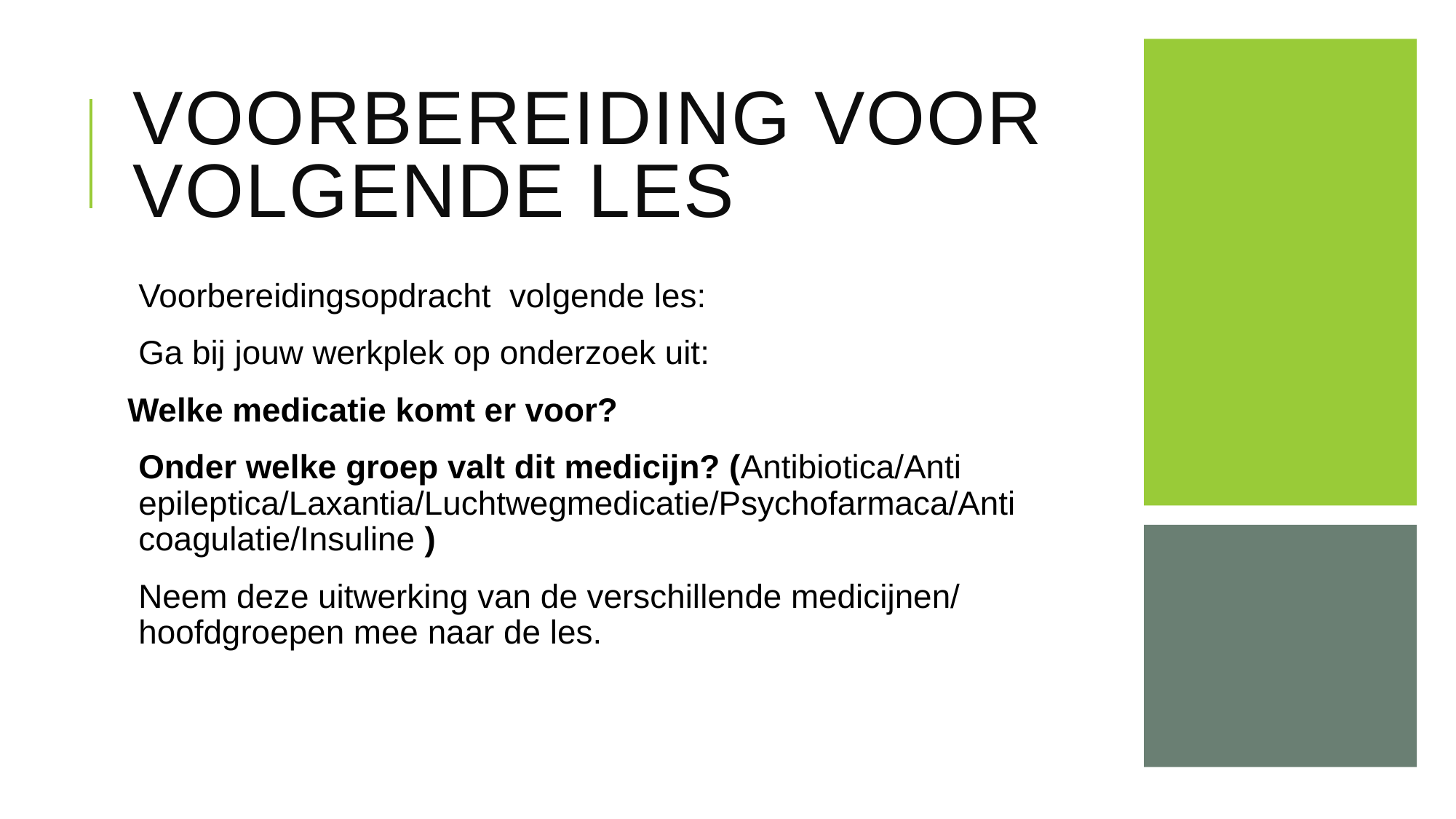

# Voorbereiding voor volgende les
Voorbereidingsopdracht  volgende les:
Ga bij jouw werkplek op onderzoek uit:
Welke medicatie komt er voor?
Onder welke groep valt dit medicijn? (Antibiotica/Anti epileptica/Laxantia/Luchtwegmedicatie/Psychofarmaca/Anti coagulatie/Insuline )
Neem deze uitwerking van de verschillende medicijnen/ hoofdgroepen mee naar de les.